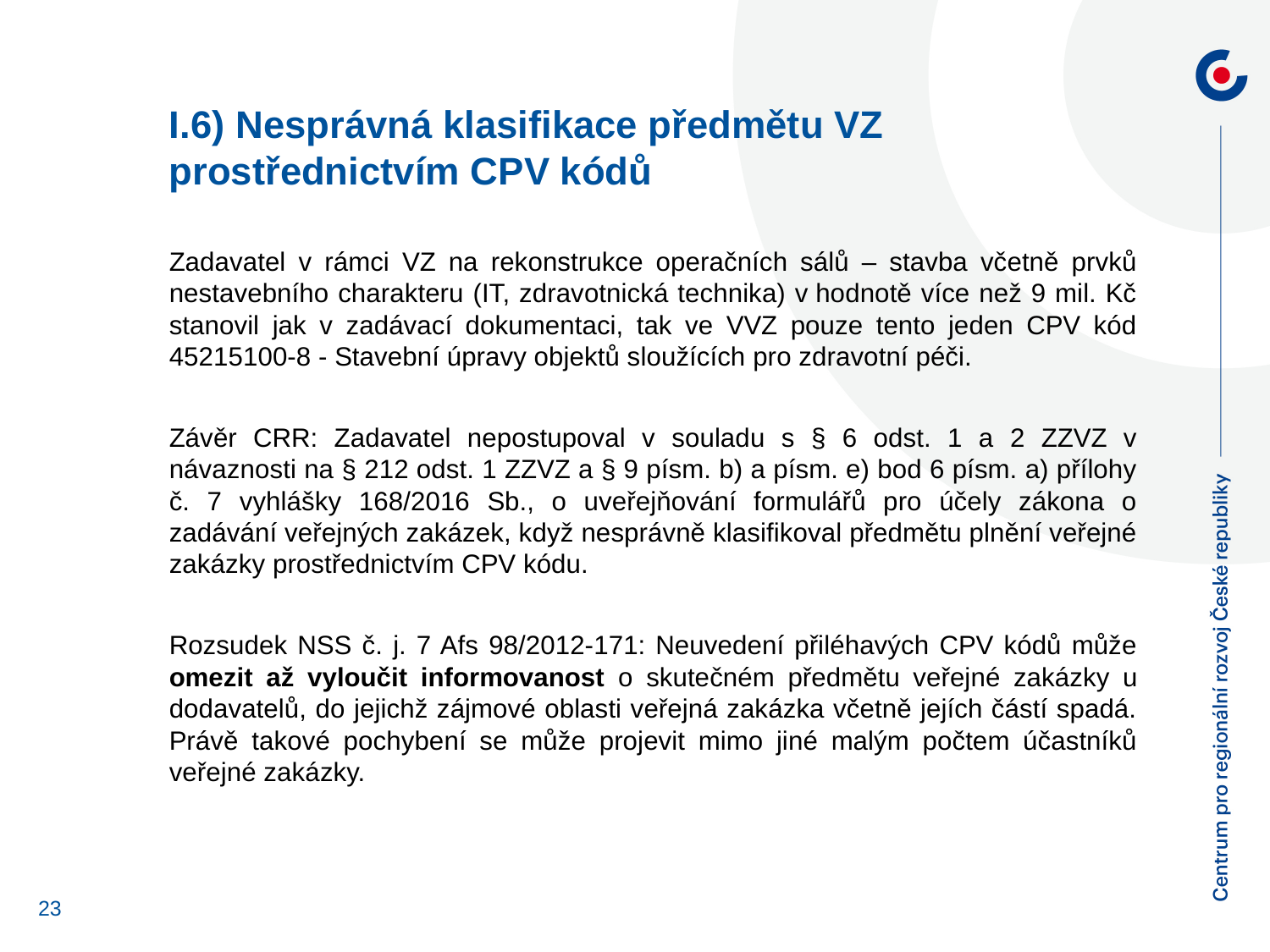

I.6) Nesprávná klasifikace předmětu VZ prostřednictvím CPV kódů
Zadavatel v rámci VZ na rekonstrukce operačních sálů – stavba včetně prvků nestavebního charakteru (IT, zdravotnická technika) v hodnotě více než 9 mil. Kč stanovil jak v zadávací dokumentaci, tak ve VVZ pouze tento jeden CPV kód 45215100-8 - Stavební úpravy objektů sloužících pro zdravotní péči.

Závěr CRR: Zadavatel nepostupoval v souladu s § 6 odst. 1 a 2 ZZVZ v návaznosti na § 212 odst. 1 ZZVZ a § 9 písm. b) a písm. e) bod 6 písm. a) přílohy č. 7 vyhlášky 168/2016 Sb., o uveřejňování formulářů pro účely zákona o zadávání veřejných zakázek, když nesprávně klasifikoval předmětu plnění veřejné zakázky prostřednictvím CPV kódu.

Rozsudek NSS č. j. 7 Afs 98/2012-171: Neuvedení přiléhavých CPV kódů může omezit až vyloučit informovanost o skutečném předmětu veřejné zakázky u dodavatelů, do jejichž zájmové oblasti veřejná zakázka včetně jejích částí spadá. Právě takové pochybení se může projevit mimo jiné malým počtem účastníků veřejné zakázky.
23